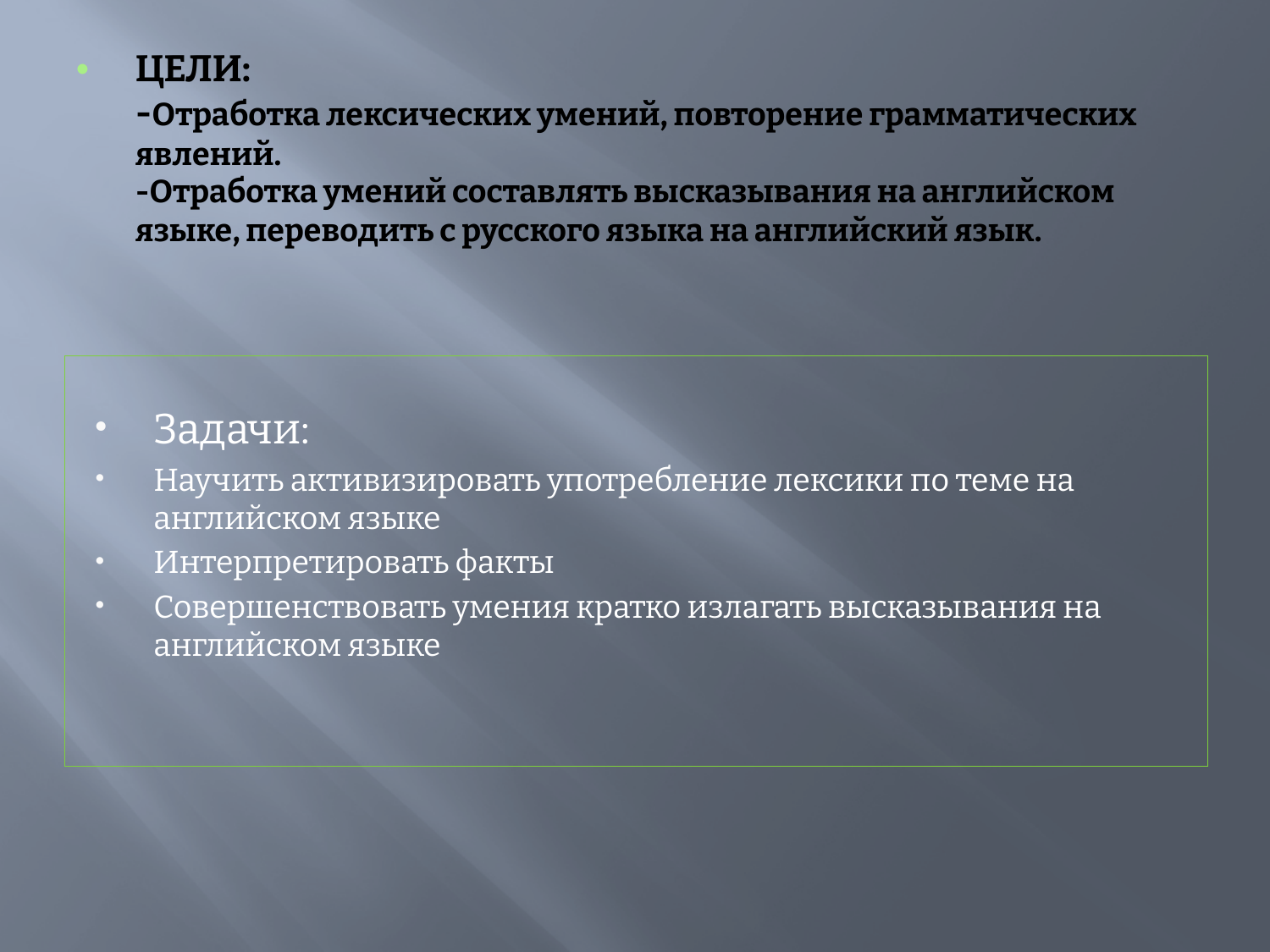

# ЦЕЛИ: -Отработка лексических умений, повторение грамматических явлений. -Отработка умений составлять высказывания на английском языке, переводить с русского языка на английский язык.

Задачи:
Научить активизировать употребление лексики по теме на английском языке
Интерпретировать факты
Совершенствовать умения кратко излагать высказывания на английском языке